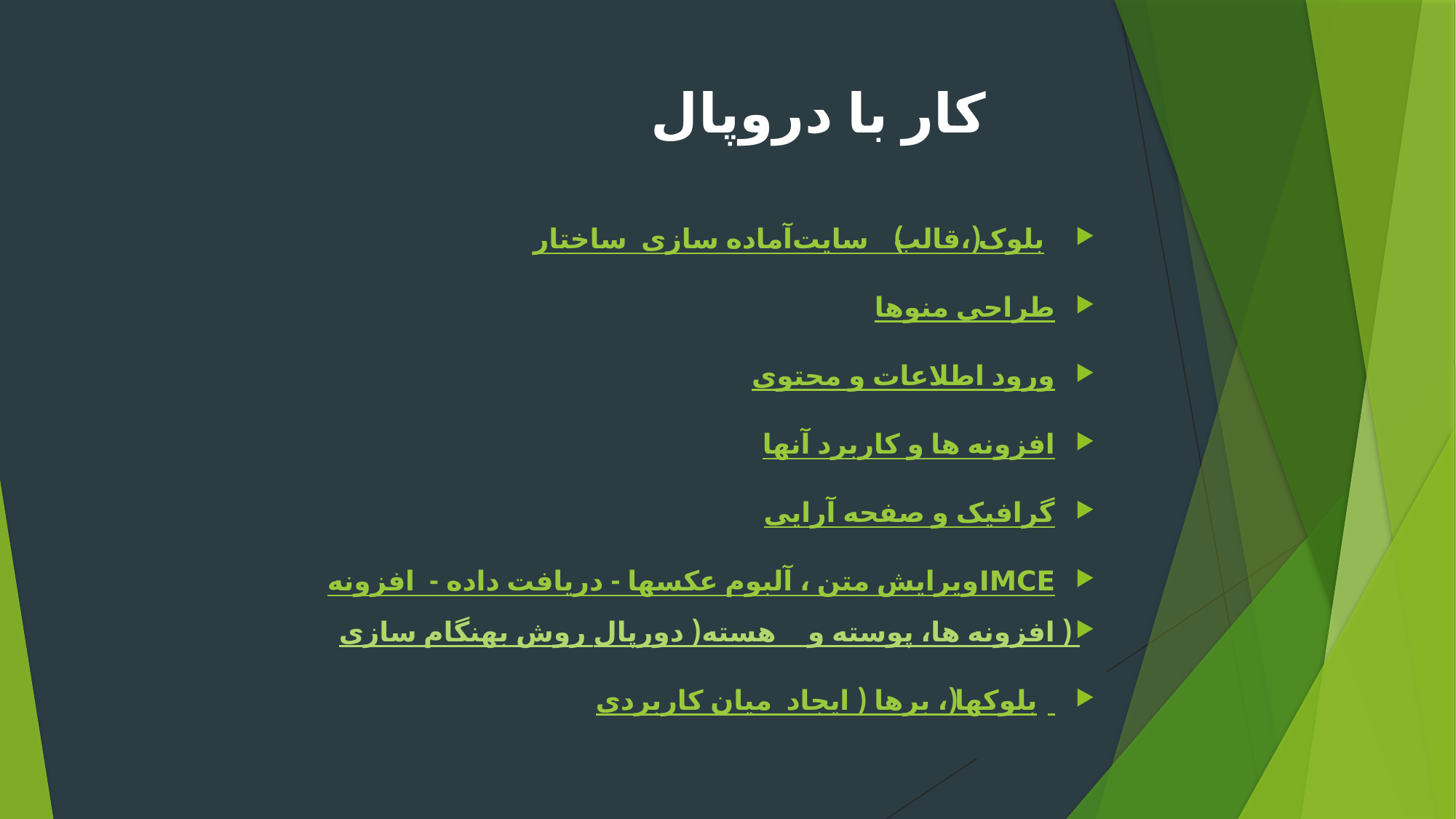

# کار با دروپال
آماده سازی ساختار سایت ( قالب، بلوک)
طراحی منوها
ورود اطلاعات و محتوی
افزونه ها و کاربرد آنها
گرافیک و صفحه آرایی
ویرایش متن ، آلبوم عکسها - دریافت داده - افزونه IMCE
روش بهنگام سازی دورپال )افزونه ها، پوسته و هسته )
کاربردی ها ( ایجاد میان بر ، بلوکها)